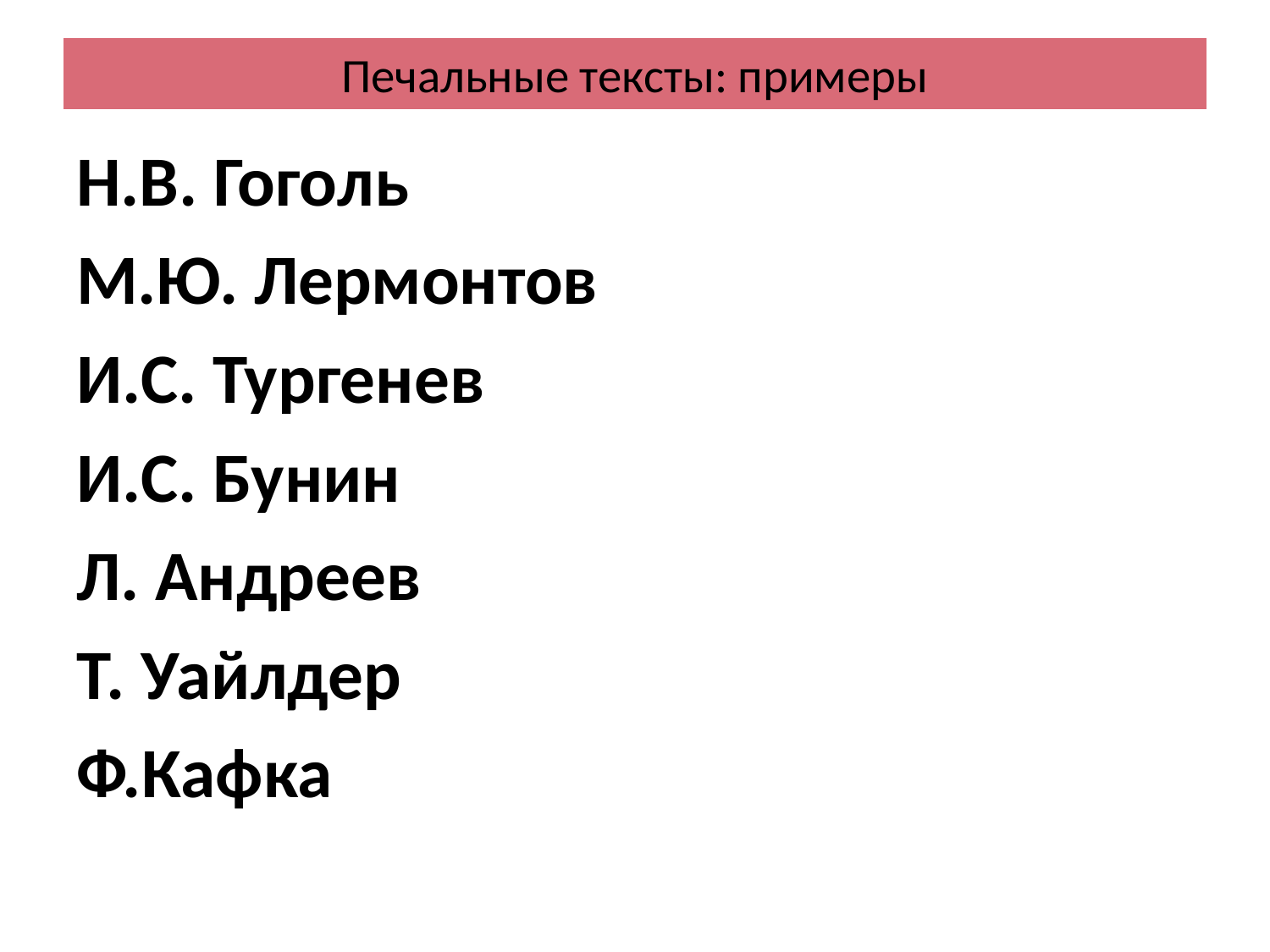

# Печальные тексты: примеры
Н.В. Гоголь
М.Ю. Лермонтов
И.С. Тургенев
И.С. Бунин
Л. Андреев
Т. Уайлдер
Ф.Кафка